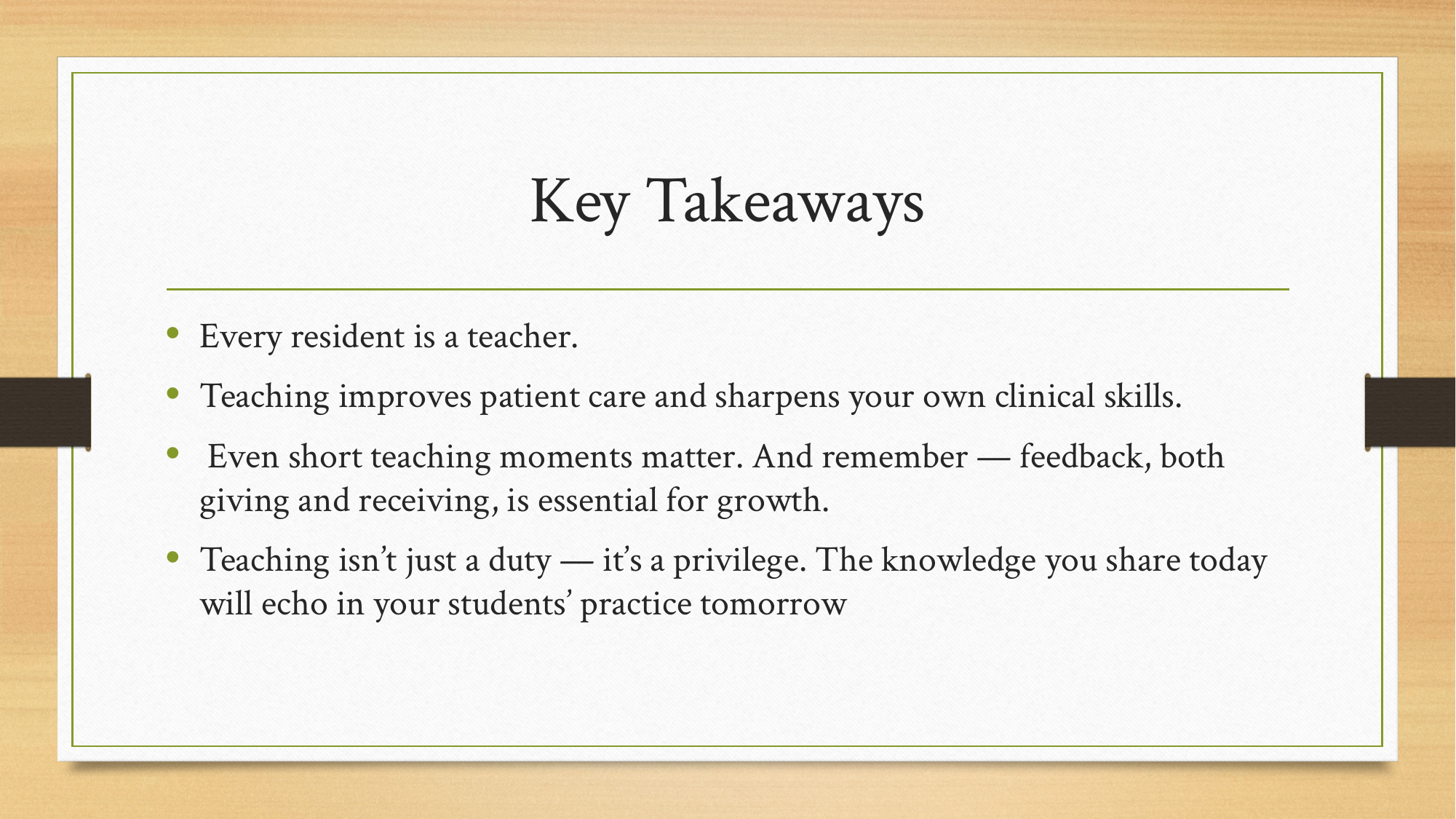

# Key Takeaways
Every resident is a teacher.
Teaching improves patient care and sharpens your own clinical skills.
 Even short teaching moments matter. And remember — feedback, both giving and receiving, is essential for growth.
Teaching isn’t just a duty — it’s a privilege. The knowledge you share today will echo in your students’ practice tomorrow